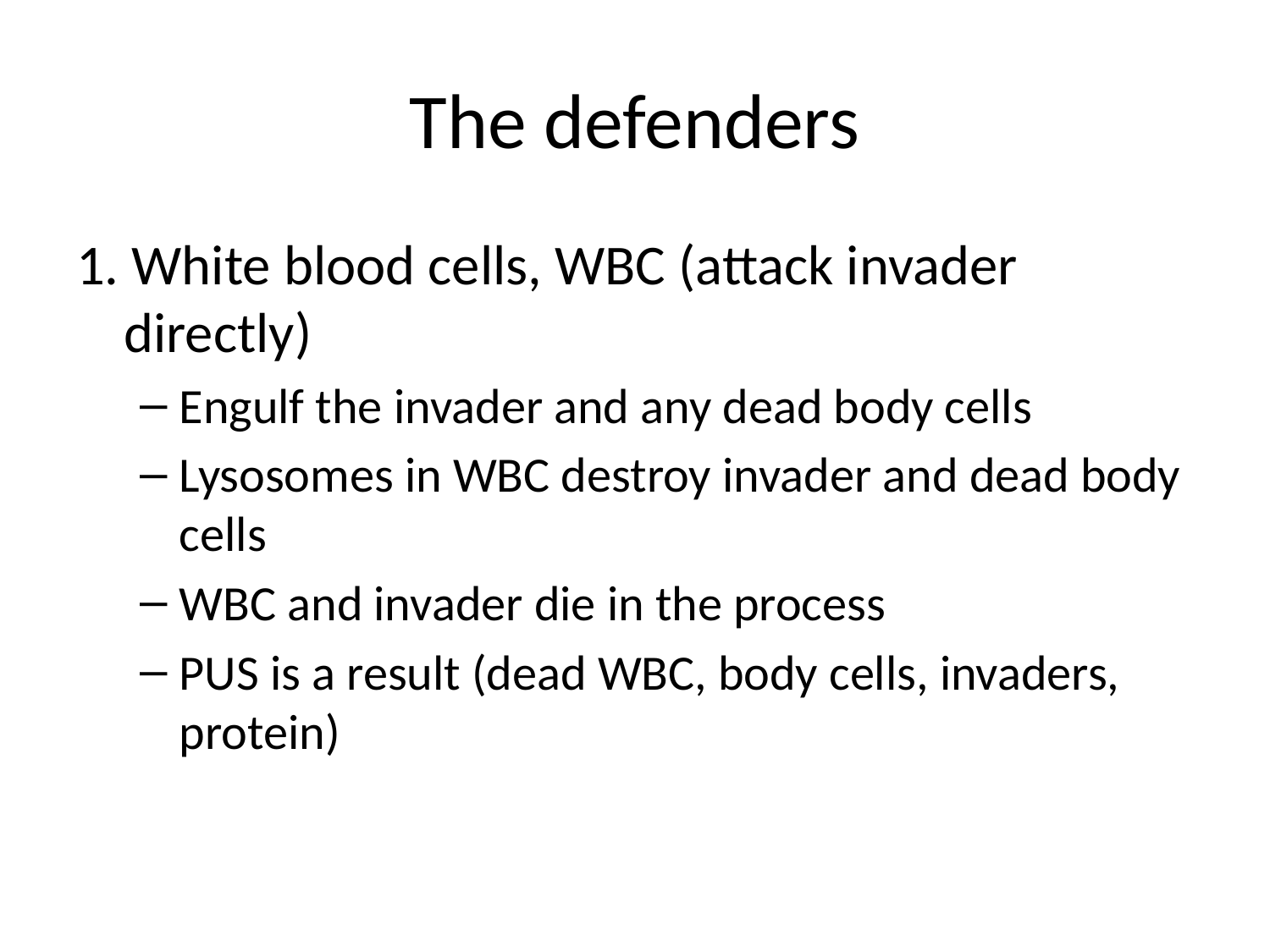

# The defenders
1. White blood cells, WBC (attack invader directly)
Engulf the invader and any dead body cells
Lysosomes in WBC destroy invader and dead body cells
WBC and invader die in the process
PUS is a result (dead WBC, body cells, invaders, protein)